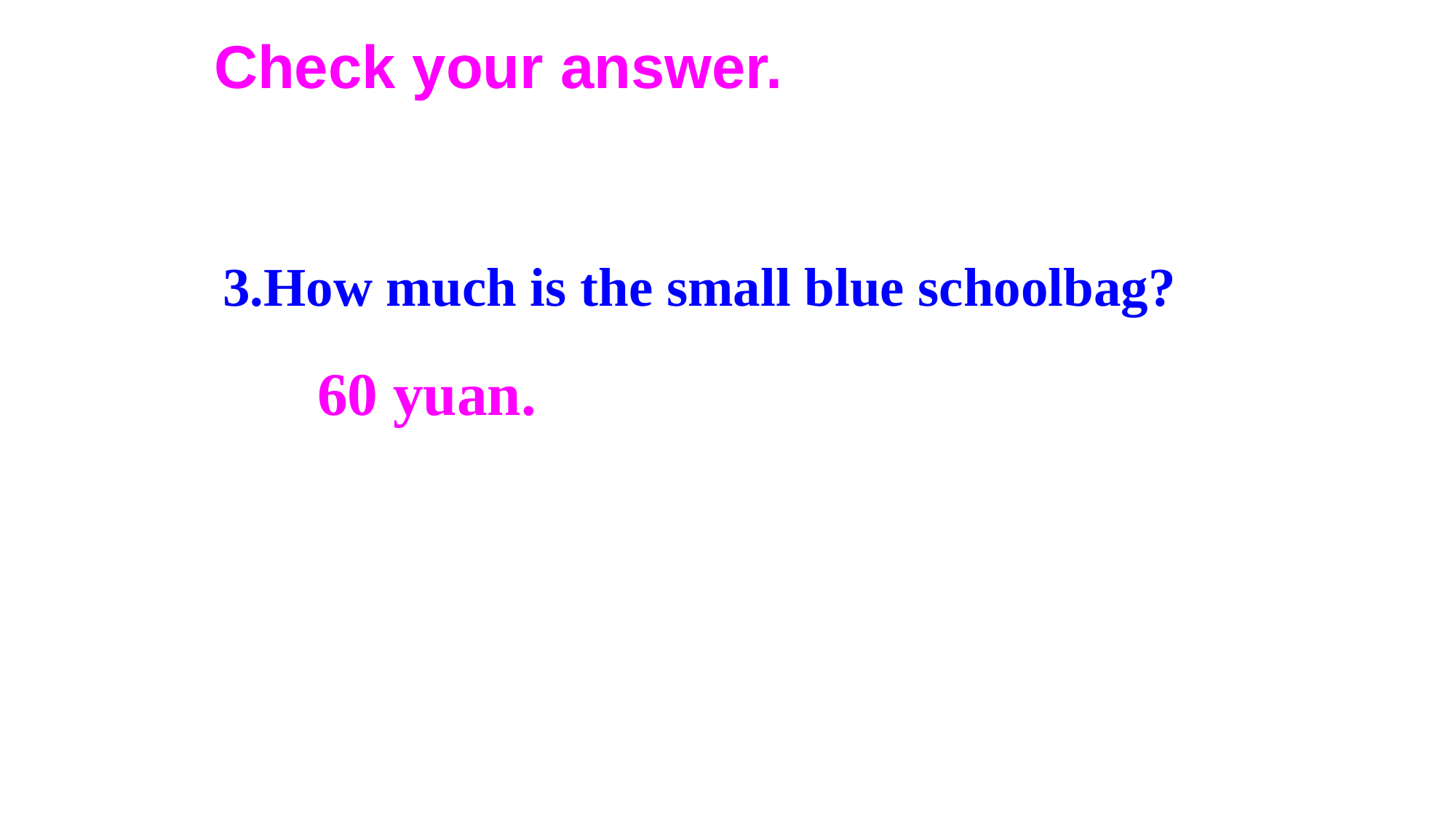

Check your answer.
3.How much is the small blue schoolbag?
60 yuan.